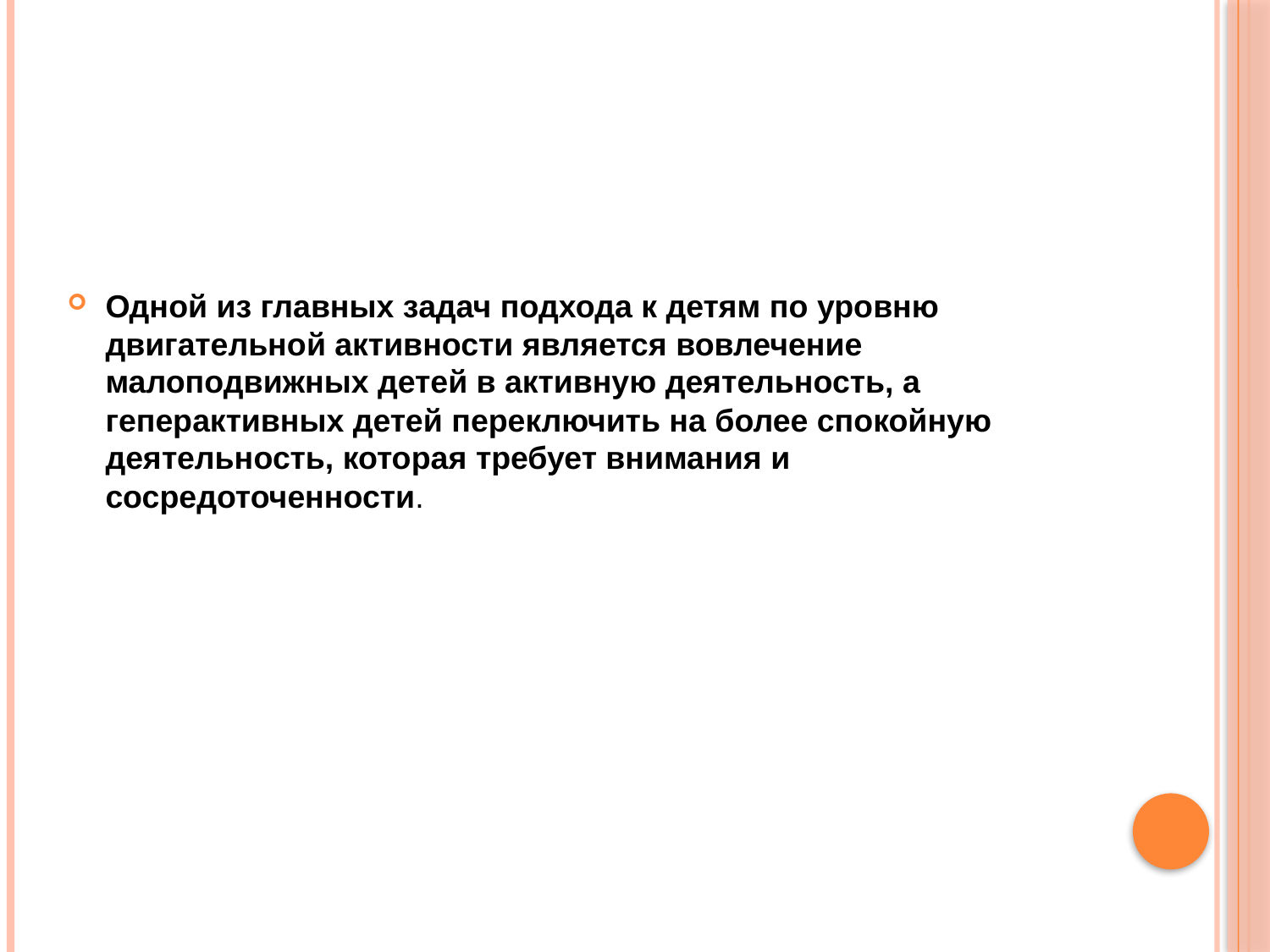

Одной из главных задач подхода к детям по уровню двигательной активности является вовлечение малоподвижных детей в активную деятельность, а геперактивных детей переключить на более спокойную деятельность, которая требует внимания и сосредоточенности.